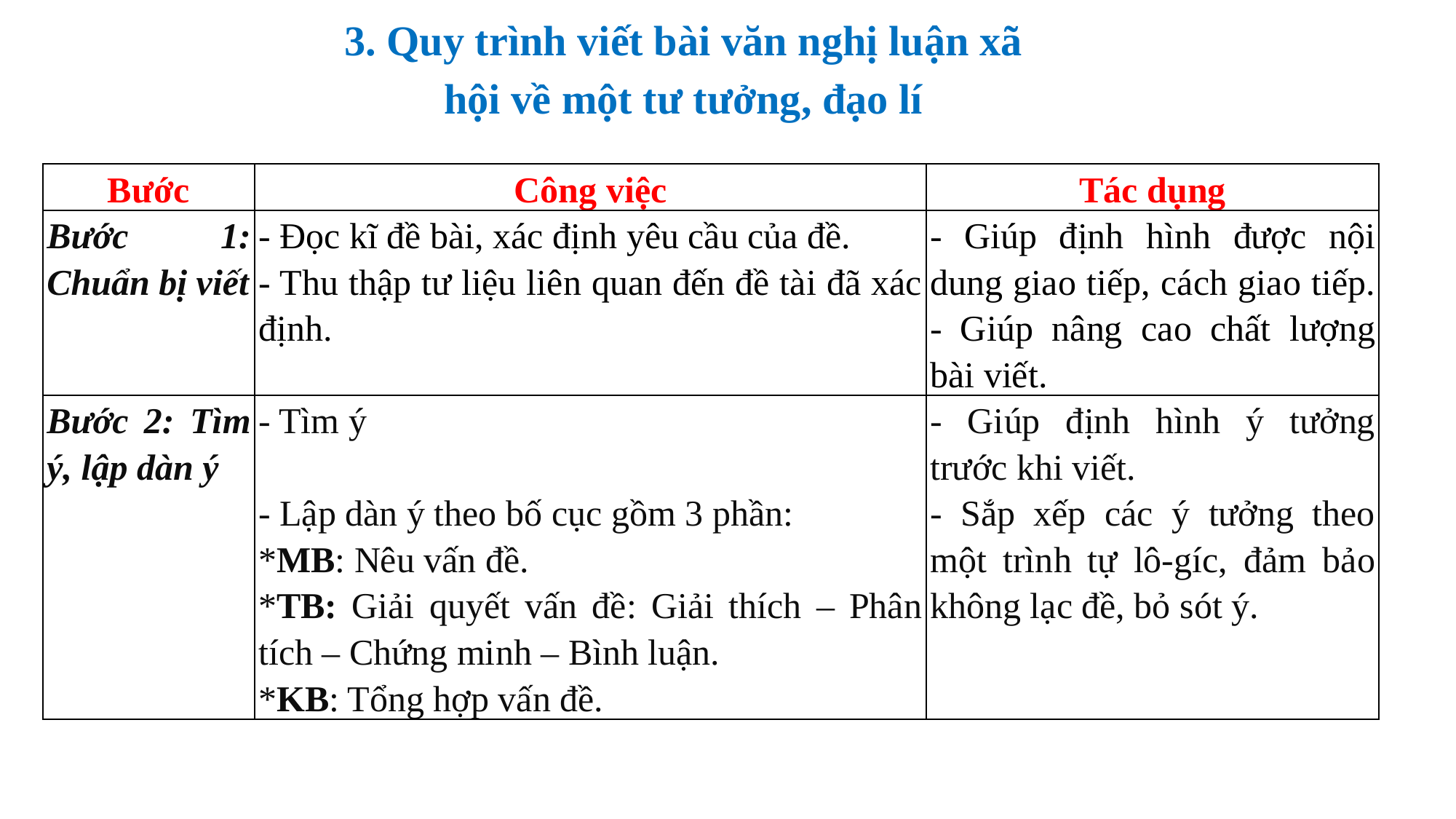

3. Quy trình viết bài văn nghị luận xã hội về một tư tưởng, đạo lí
| Bước | Công việc | Tác dụng |
| --- | --- | --- |
| Bước 1: Chuẩn bị viết | - Đọc kĩ đề bài, xác định yêu cầu của đề. - Thu thập tư liệu liên quan đến đề tài đã xác định. | - Giúp định hình được nội dung giao tiếp, cách giao tiếp. - Giúp nâng cao chất lượng bài viết. |
| Bước 2: Tìm ý, lập dàn ý | - Tìm ý   - Lập dàn ý theo bố cục gồm 3 phần: \*MB: Nêu vấn đề. \*TB: Giải quyết vấn đề: Giải thích – Phân tích – Chứng minh – Bình luận. \*KB: Tổng hợp vấn đề. | - Giúp định hình ý tưởng trước khi viết. - Sắp xếp các ý tưởng theo một trình tự lô-gíc, đảm bảo không lạc đề, bỏ sót ý. |